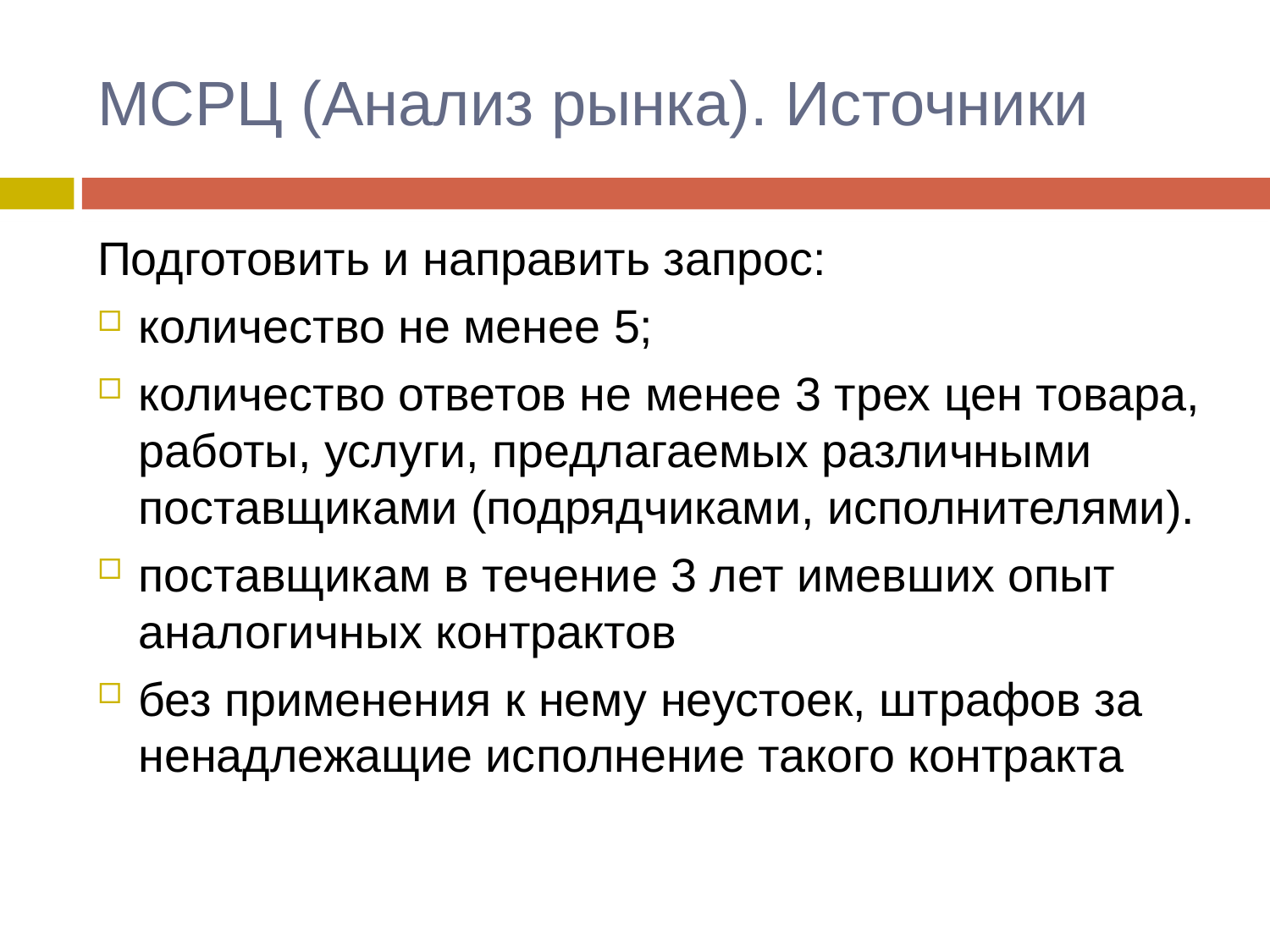

# МСРЦ (Анализ рынка). Источники
Подготовить и направить запрос:
количество не менее 5;
количество ответов не менее 3 трех цен товара, работы, услуги, предлагаемых различными поставщиками (подрядчиками, исполнителями).
поставщикам в течение 3 лет имевших опыт аналогичных контрактов
без применения к нему неустоек, штрафов за ненадлежащие исполнение такого контракта